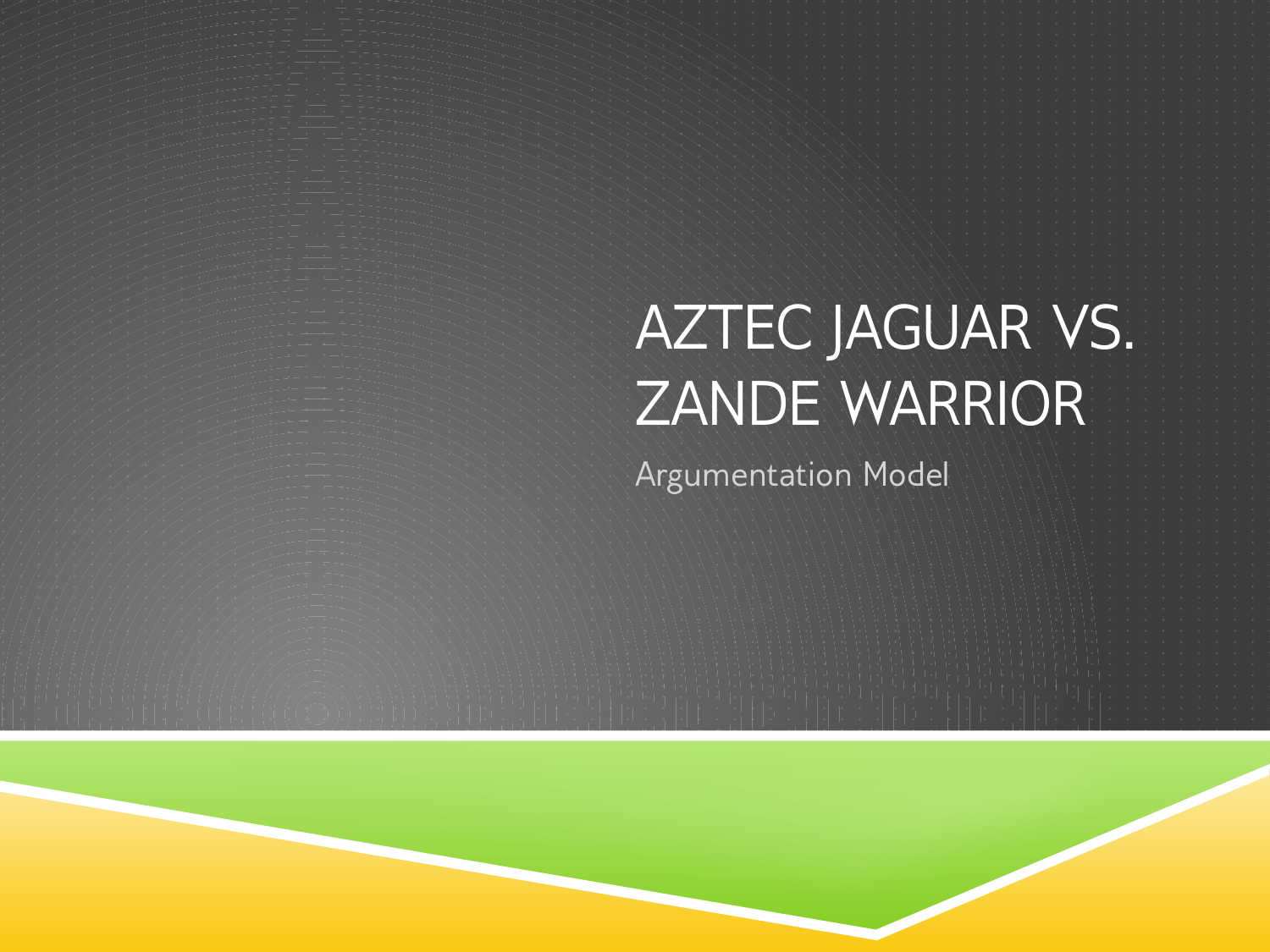

# Aztec jaguar vs. zande warrior
Argumentation Model